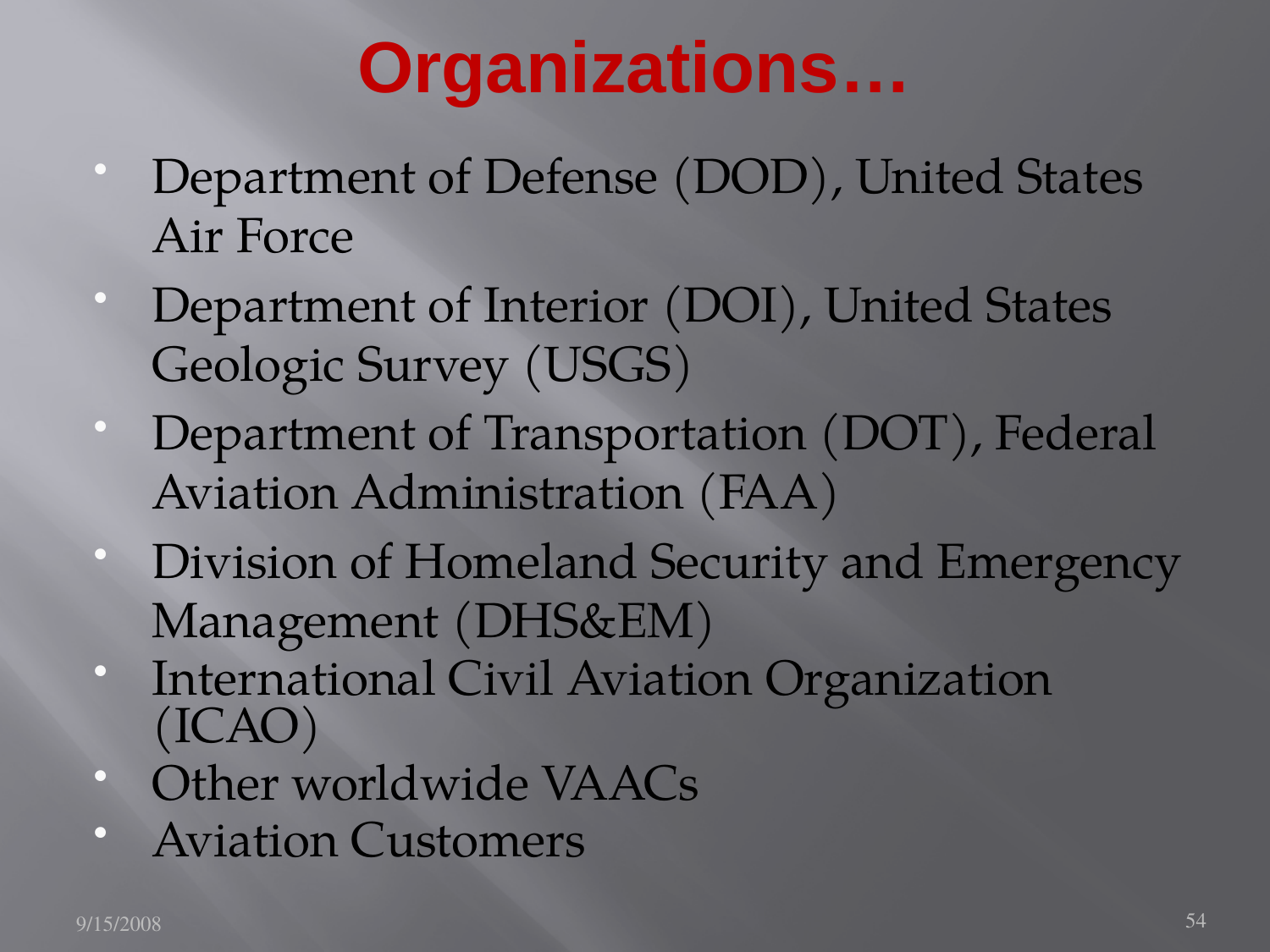

# Organizations…
Department of Defense (DOD), United States Air Force
Department of Interior (DOI), United States Geologic Survey (USGS)
Department of Transportation (DOT), Federal Aviation Administration (FAA)
Division of Homeland Security and Emergency Management (DHS&EM)
International Civil Aviation Organization (ICAO)
Other worldwide VAACs
Aviation Customers
9/15/2008
54